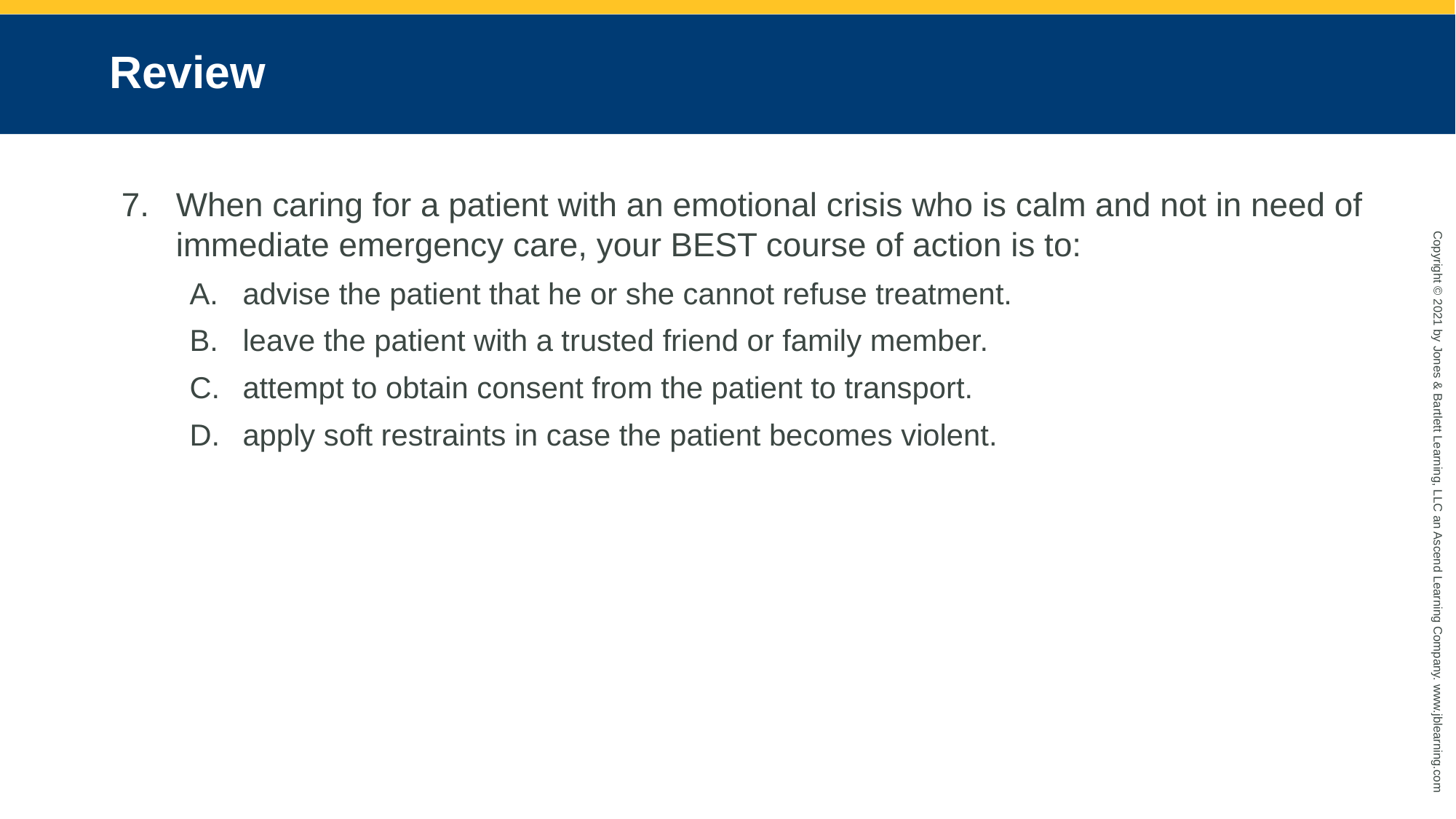

# Review
When caring for a patient with an emotional crisis who is calm and not in need of immediate emergency care, your BEST course of action is to:
advise the patient that he or she cannot refuse treatment.
leave the patient with a trusted friend or family member.
attempt to obtain consent from the patient to transport.
apply soft restraints in case the patient becomes violent.